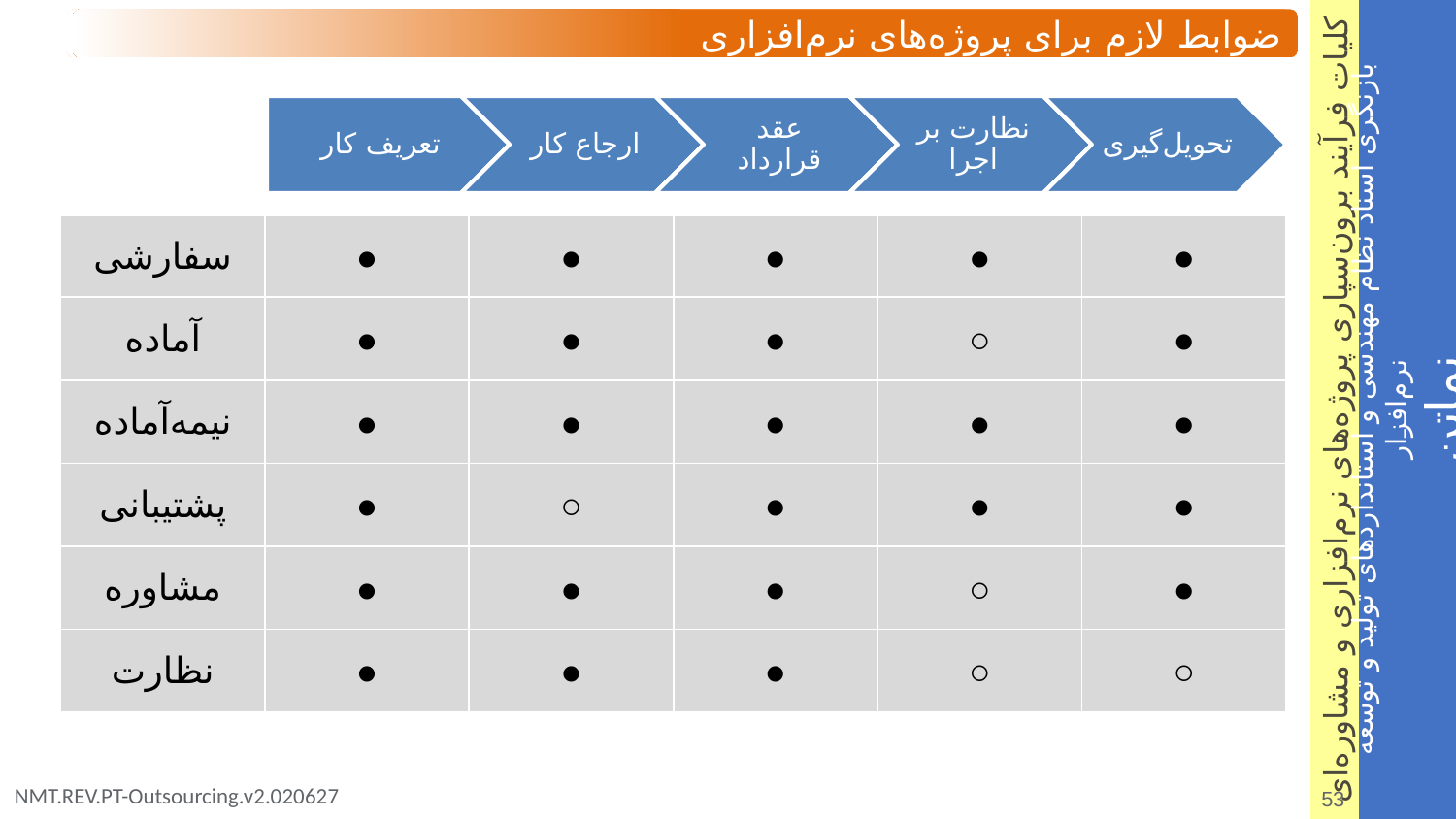

ضوابط لازم برای پروژه‌های نرم‌افزاری
تعریف کار
ارجاع کار
عقد قرارداد
نظارت بر اجرا
تحویل‌گیری
| سفارشی | ● | ● | ● | ● | ● |
| --- | --- | --- | --- | --- | --- |
| آماده | ● | ● | ● | ○ | ● |
| نیمه‌آماده | ● | ● | ● | ● | ● |
| پشتیبانی | ● | ○ | ● | ● | ● |
| مشاوره‌ | ● | ● | ● | ○ | ● |
| نظارت | ● | ● | ● | ○ | ○ |
53